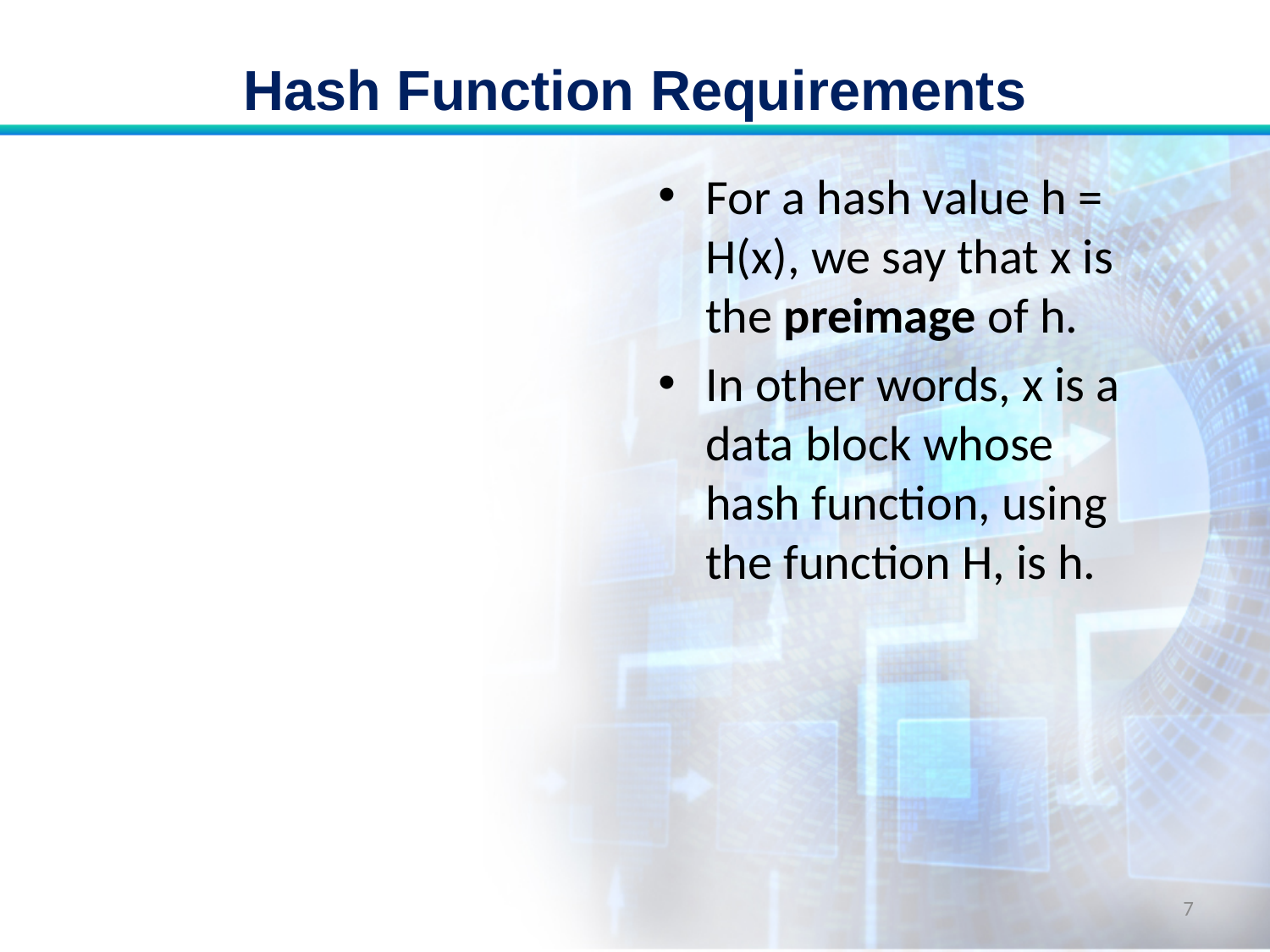

# Hash Function Requirements
For a hash value h = H(x), we say that x is the preimage of h.
In other words, x is a data block whose hash function, using the function H, is h.
7